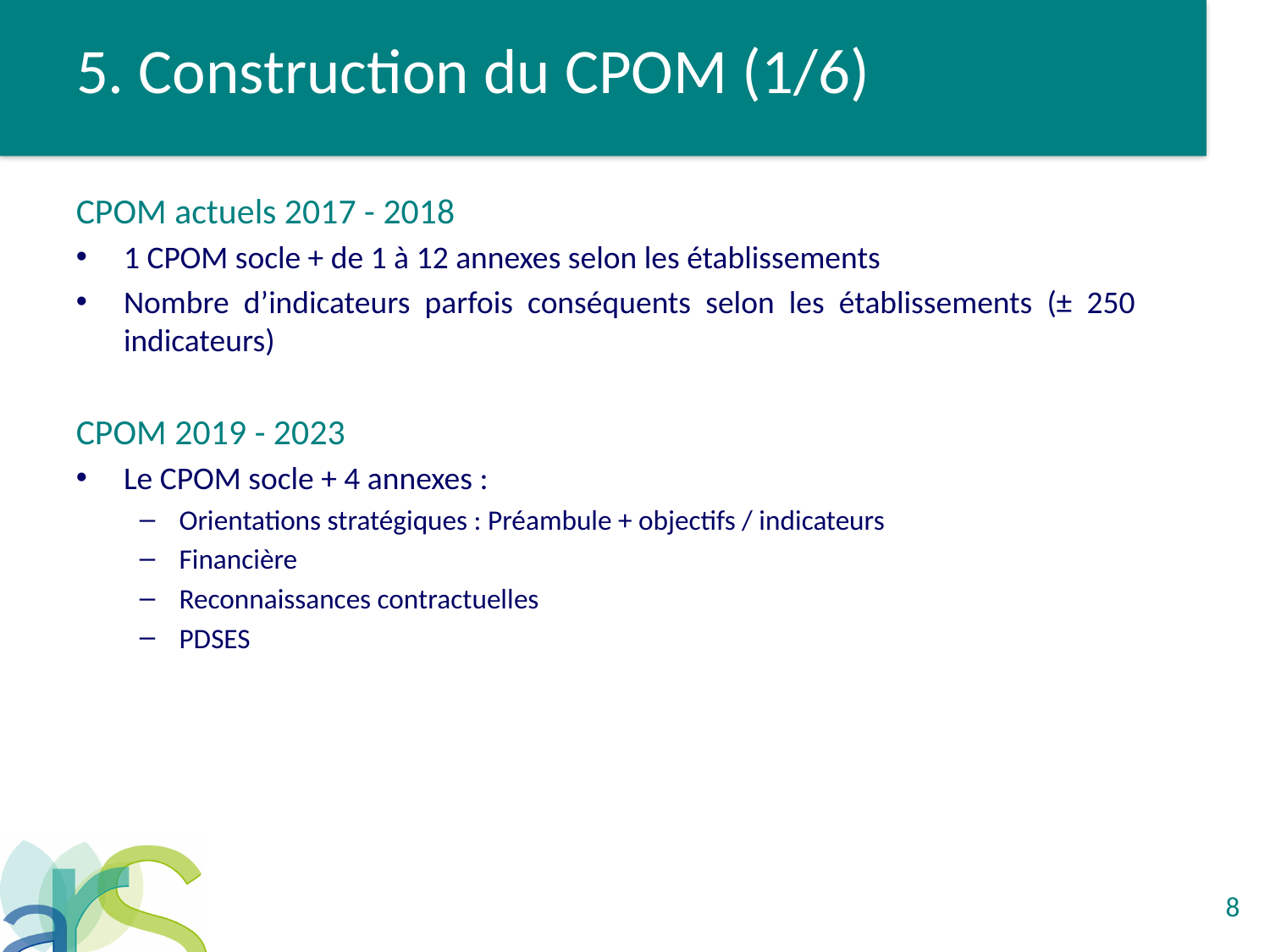

# 5. Construction du CPOM (1/6)
CPOM actuels 2017 - 2018
1 CPOM socle + de 1 à 12 annexes selon les établissements
Nombre d’indicateurs parfois conséquents selon les établissements (± 250 indicateurs)

CPOM 2019 - 2023
Le CPOM socle + 4 annexes :
Orientations stratégiques : Préambule + objectifs / indicateurs
Financière
Reconnaissances contractuelles
PDSES

8